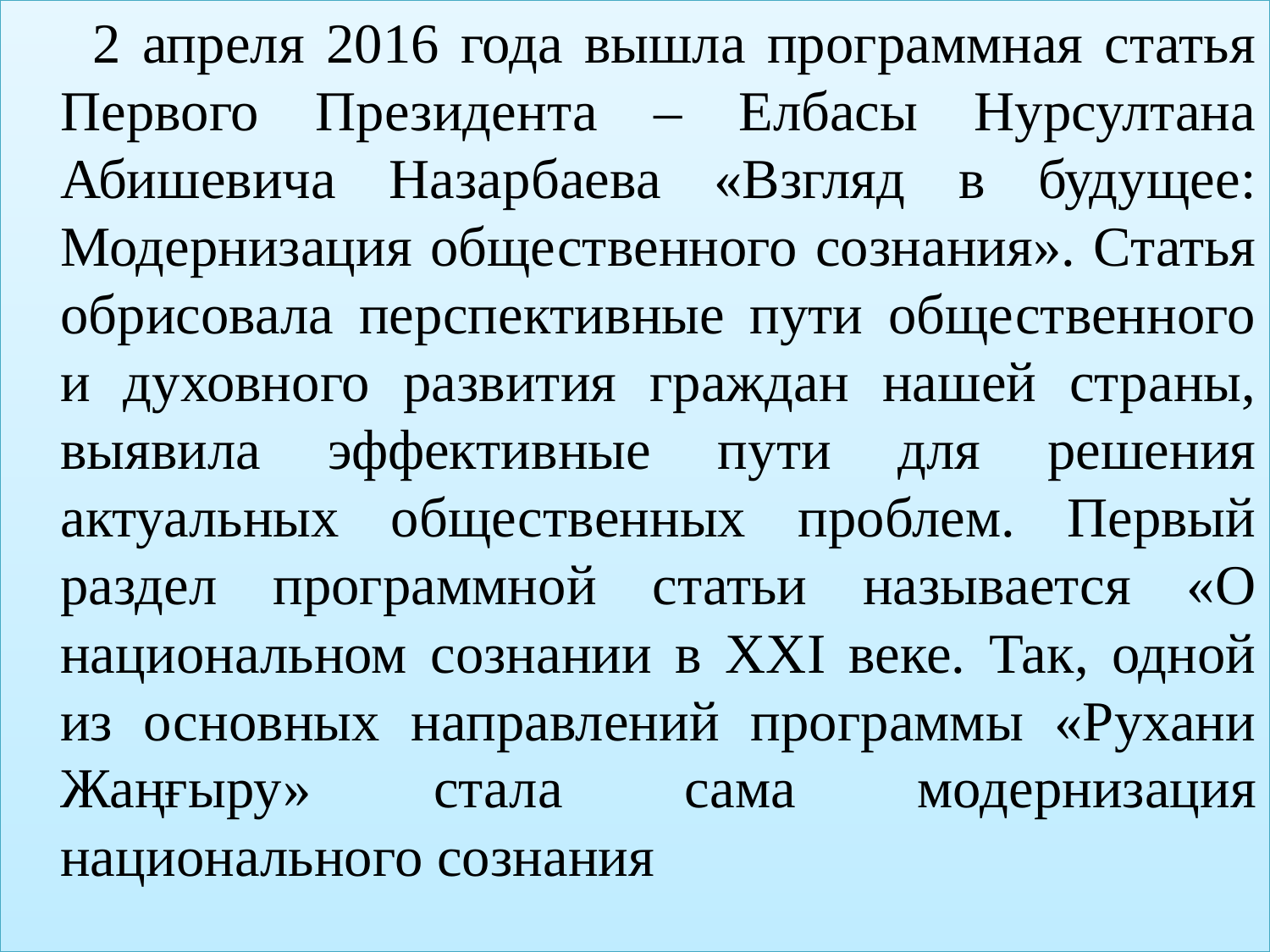

2 апреля 2016 года вышла программная статья Первого Президента – Елбасы Нурсултана Абишевича Назарбаева «Взгляд в будущее: Модернизация общественного сознания». Статья обрисовала перспективные пути общественного и духовного развития граждан нашей страны, выявила эффективные пути для решения актуальных общественных проблем. Первый раздел программной статьи называется «О национальном сознании в ХХI веке. Так, одной из основных направлений программы «Рухани Жаңғыру» стала сама модернизация национального сознания